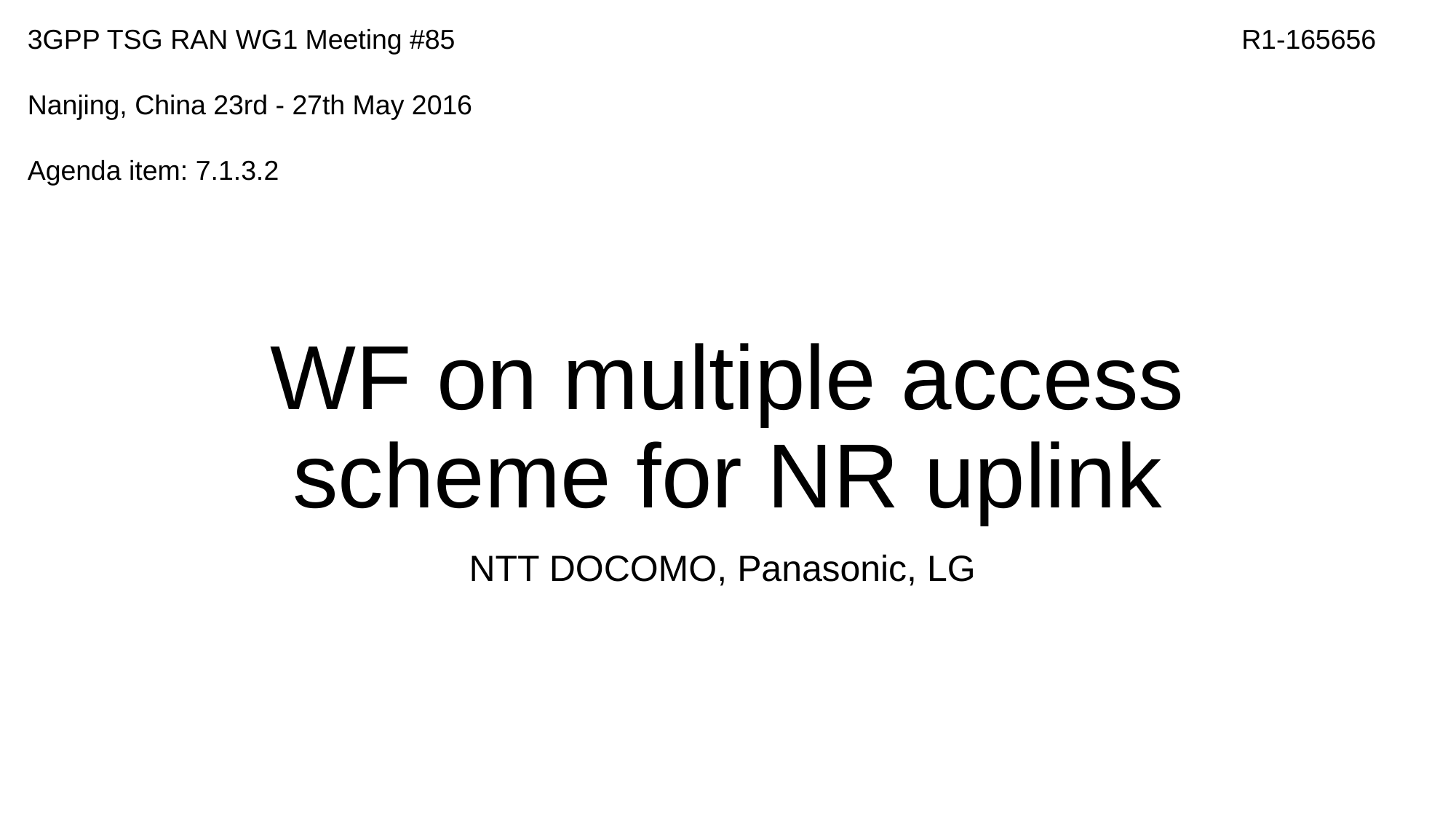

3GPP TSG RAN WG1 Meeting #85

Nanjing, China 23rd - 27th May 2016

Agenda item: 7.1.3.2
R1-165656
# WF on multiple access scheme for NR uplink
NTT DOCOMO, Panasonic, LG